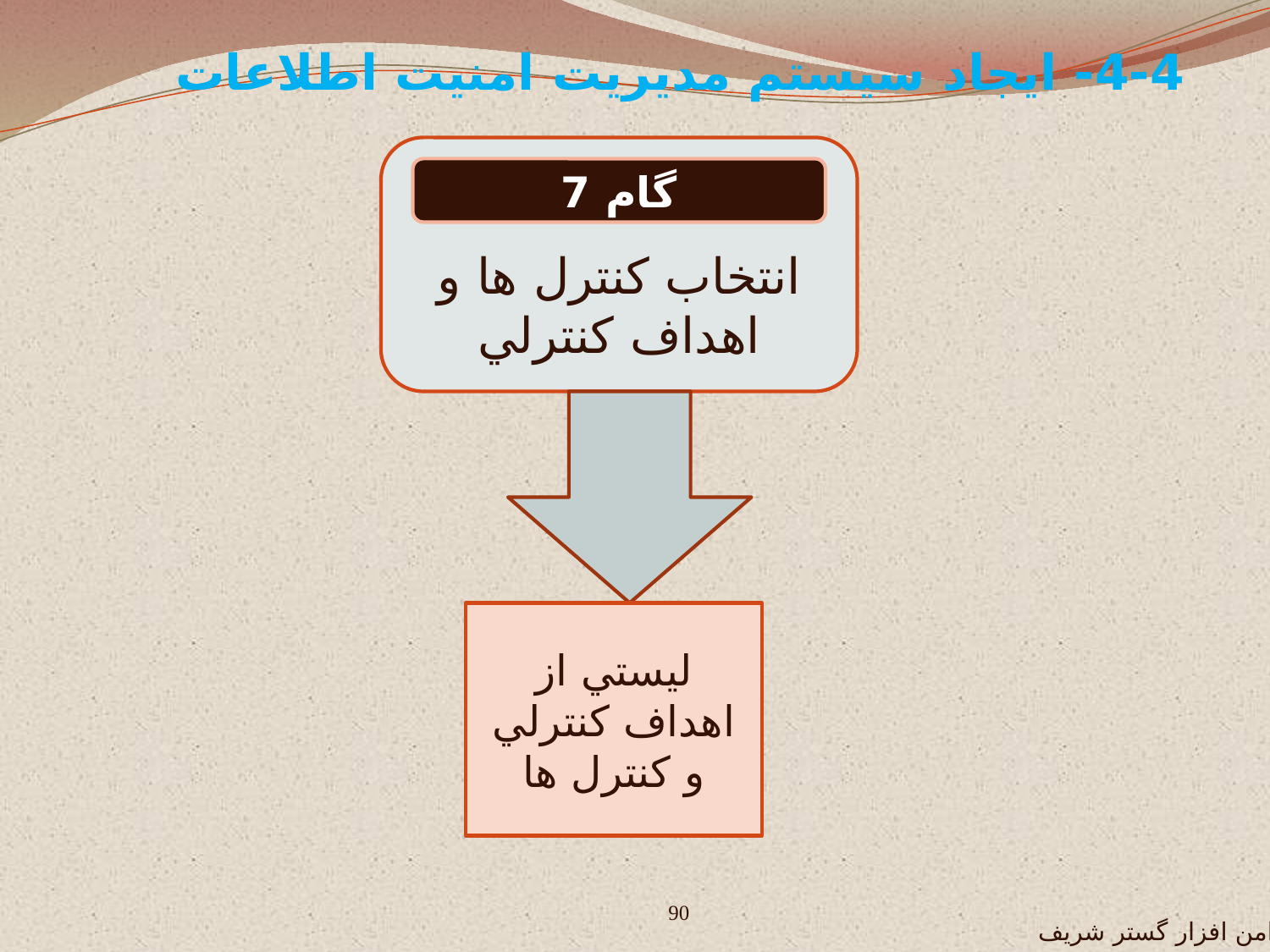

4-4- ايجاد سيستم مديريت امنيت اطلاعات

انتخاب کنترل ها و اهداف کنترلي

گام 7

ليستي از اهداف کنترلي و کنترل ها